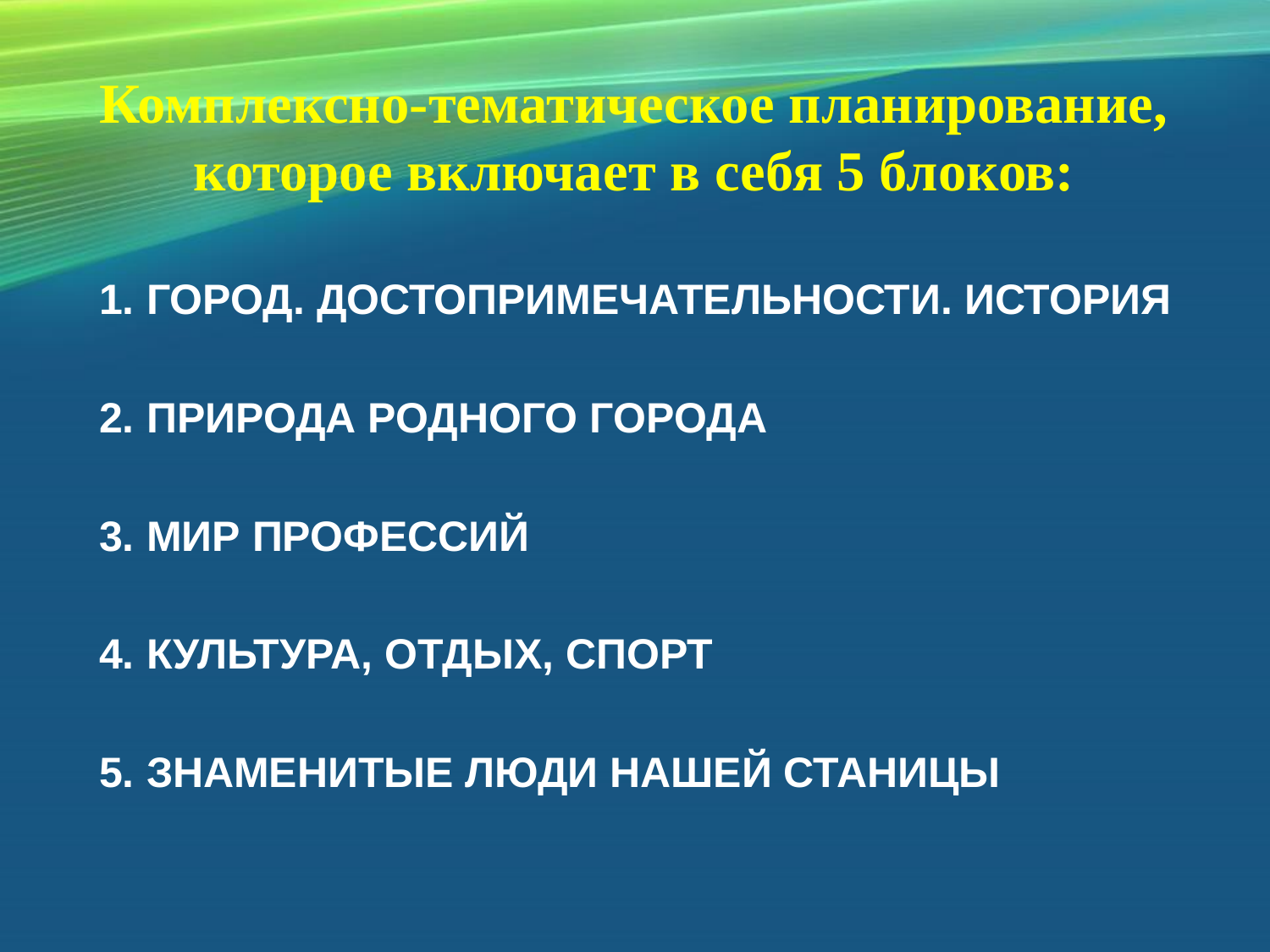

# Комплексно-тематическое планирование, которое включает в себя 5 блоков:

1. ГОРОД. ДОСТОПРИМЕЧАТЕЛЬНОСТИ. ИСТОРИЯ

2. ПРИРОДА РОДНОГО ГОРОДА

3. МИР ПРОФЕССИЙ

4. КУЛЬТУРА, ОТДЫХ, СПОРТ

5. ЗНАМЕНИТЫЕ ЛЮДИ НАШЕЙ СТАНИЦЫ